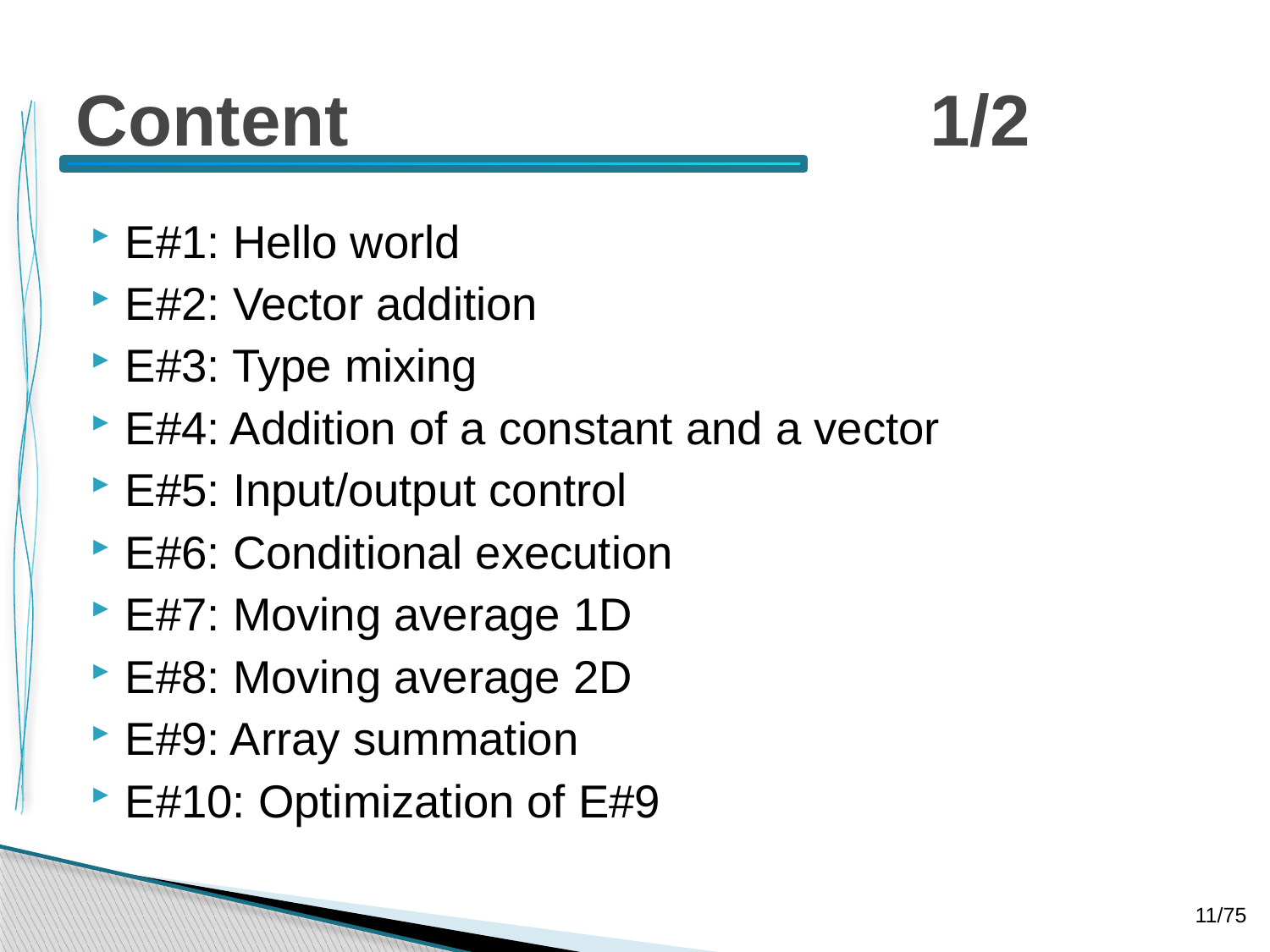

# Content                             1/2
E#1: Hello world
E#2: Vector addition
E#3: Type mixing
E#4: Addition of a constant and a vector
E#5: Input/output control
E#6: Conditional execution
E#7: Moving average 1D
E#8: Moving average 2D
E#9: Array summation
E#10: Optimization of E#9